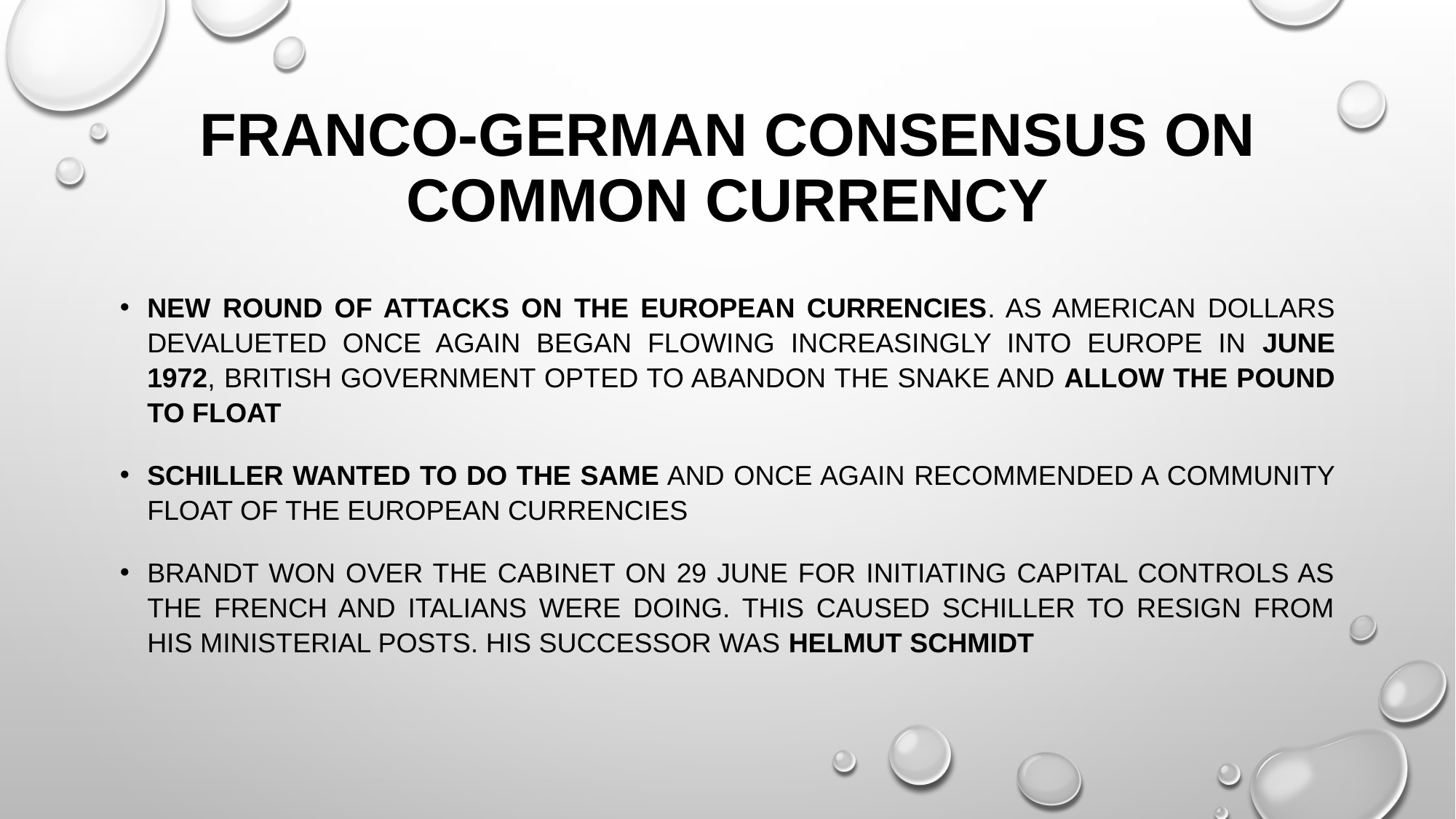

# Franco-german consensus on common currency
New round of attacks on the European currencies. As American dollars DEVALUETED once again began flowing increasingly into Europe in June 1972, British government opted to abandon the snake and allow the pound to float
Schiller wanted to do the same and once again recommended a community float of the European currencies
Brandt won over the cabinet on 29 June for initiating capital controls as the French and Italians were doing. This caused Schiller to resign from his ministerial posts. His successor was Helmut Schmidt